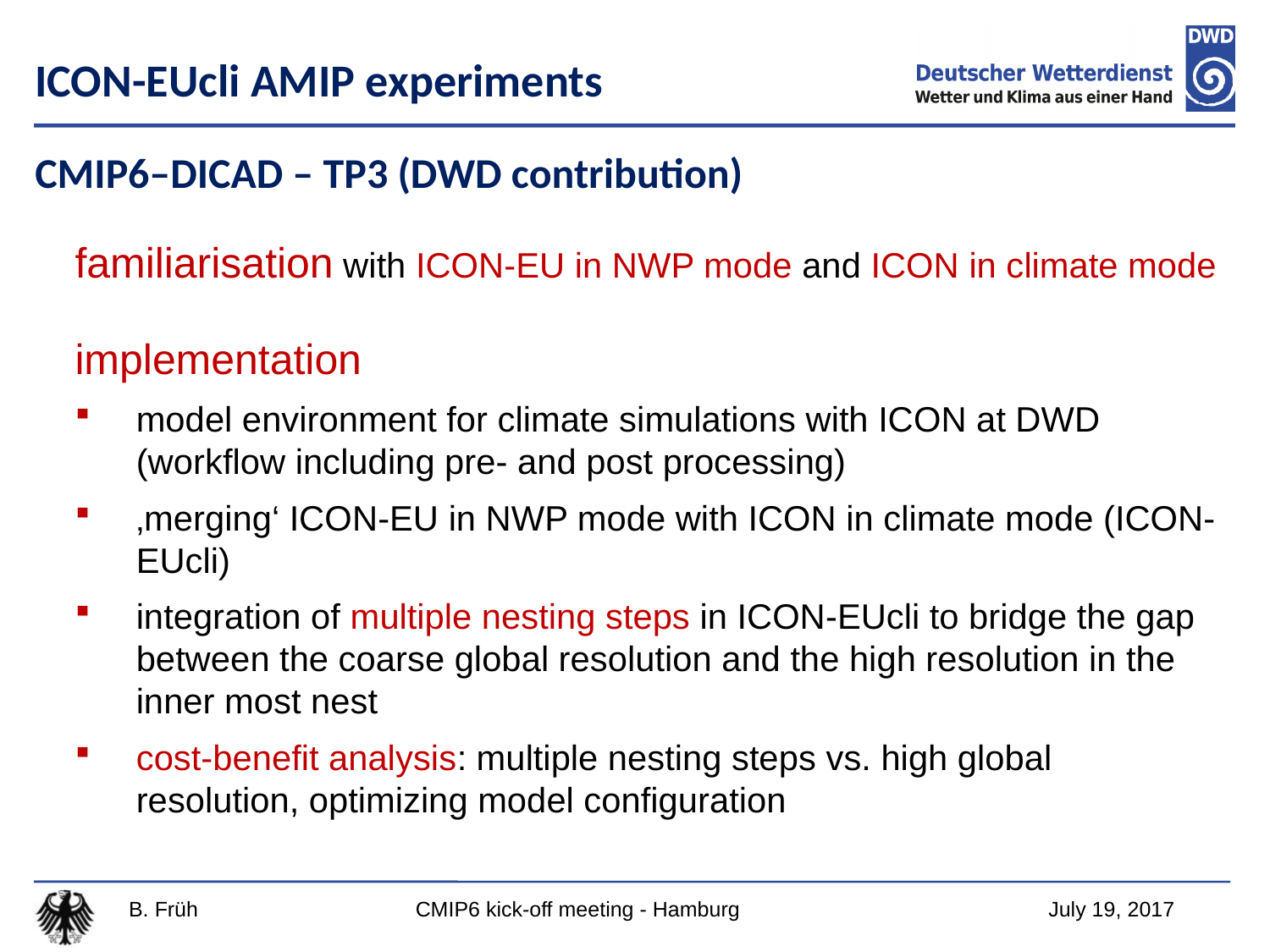

ICON-EUcli AMIP experiments
# CMIP6–DICAD – TP3 (DWD contribution)
familiarisation with ICON-EU in NWP mode and ICON in climate mode

implementation
model environment for climate simulations with ICON at DWD (workflow including pre- and post processing)
‚merging‘ ICON-EU in NWP mode with ICON in climate mode (ICON-EUcli)
integration of multiple nesting steps in ICON-EUcli to bridge the gap between the coarse global resolution and the high resolution in the inner most nest
cost-benefit analysis: multiple nesting steps vs. high global resolution, optimizing model configuration